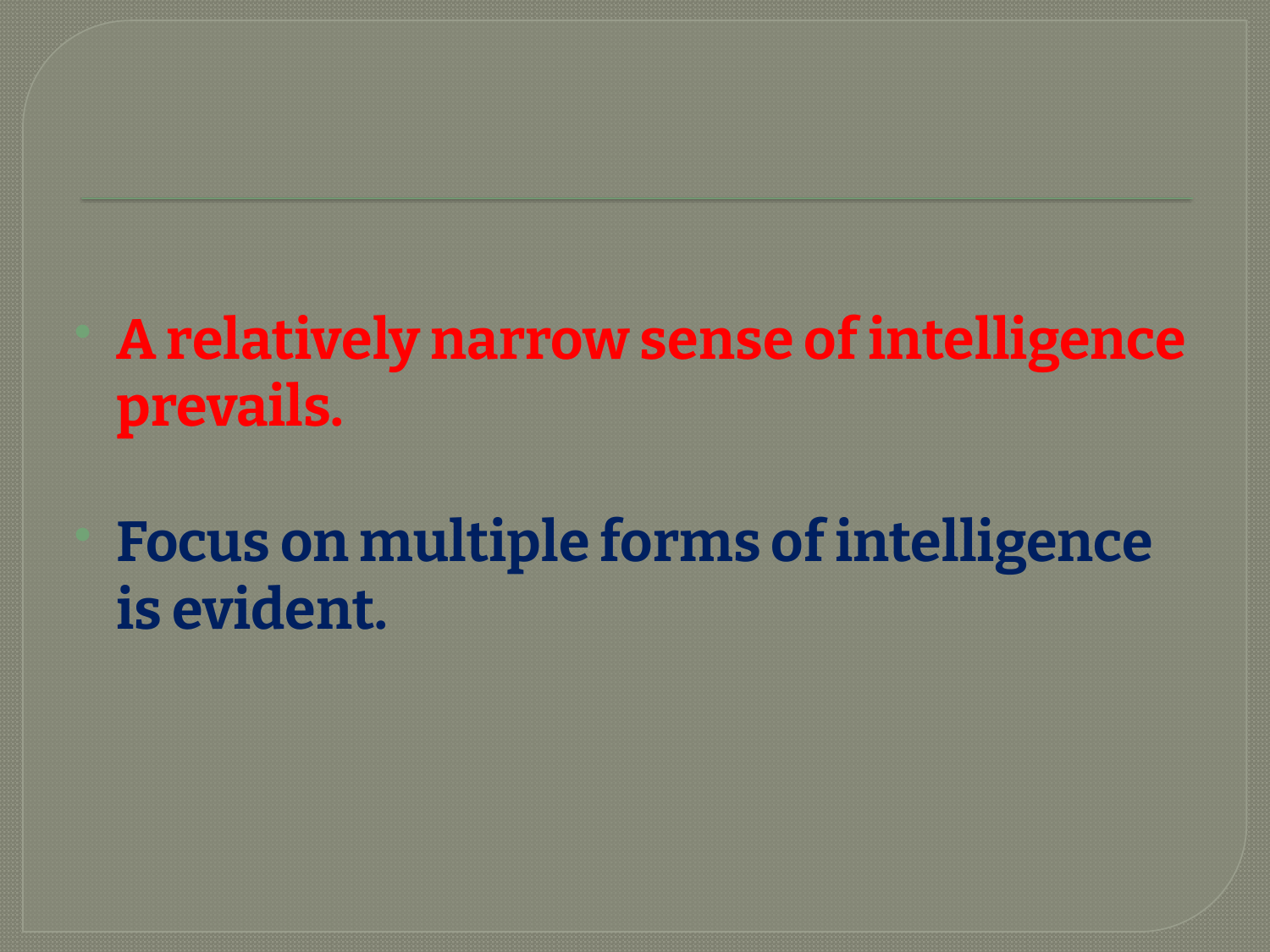

#

A relatively narrow sense of intelligence prevails.

Focus on multiple forms of intelligence is evident.